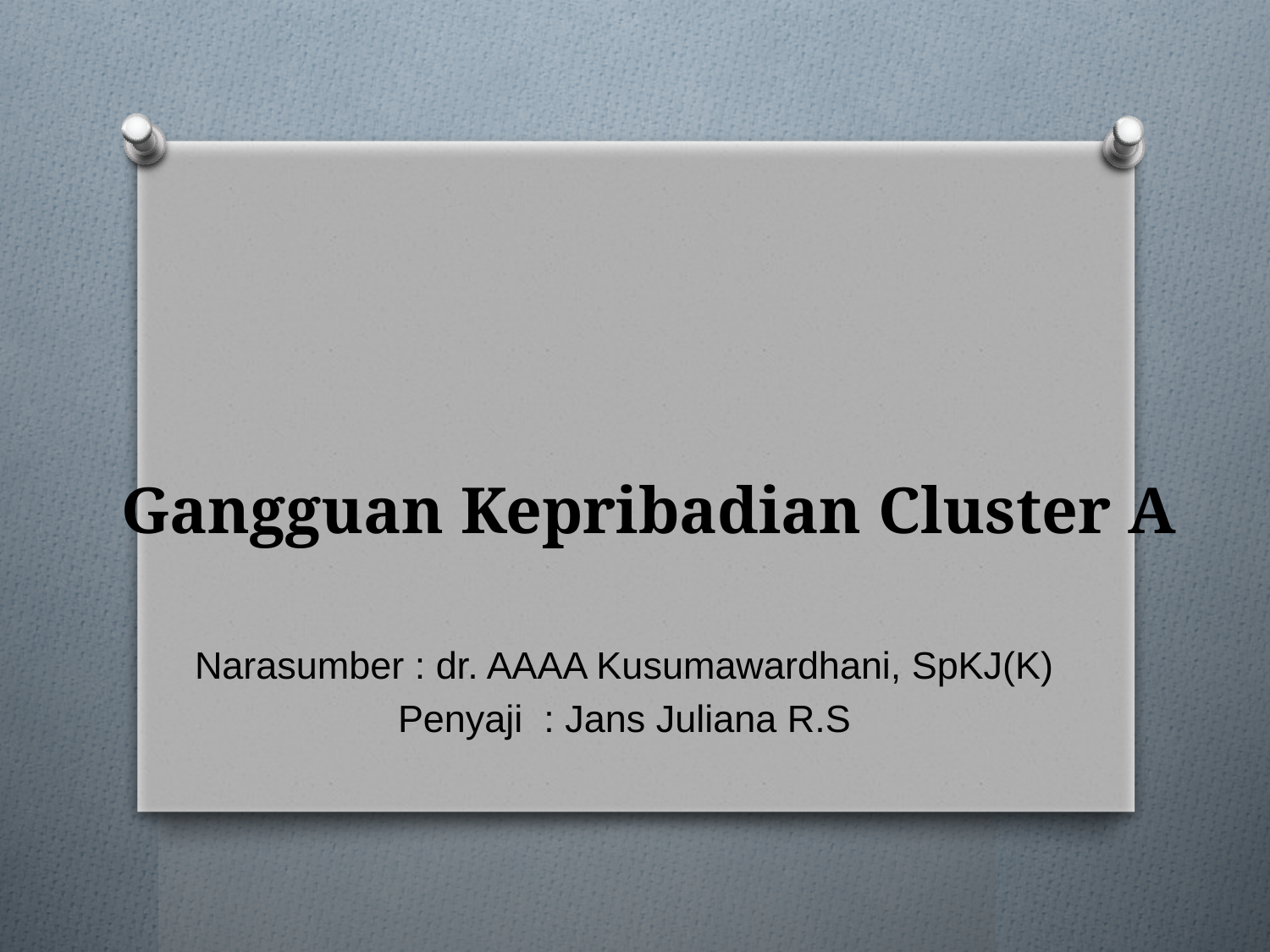

# Gangguan Kepribadian Cluster A
Narasumber : dr. AAAA Kusumawardhani, SpKJ(K)
Penyaji  : Jans Juliana R.S